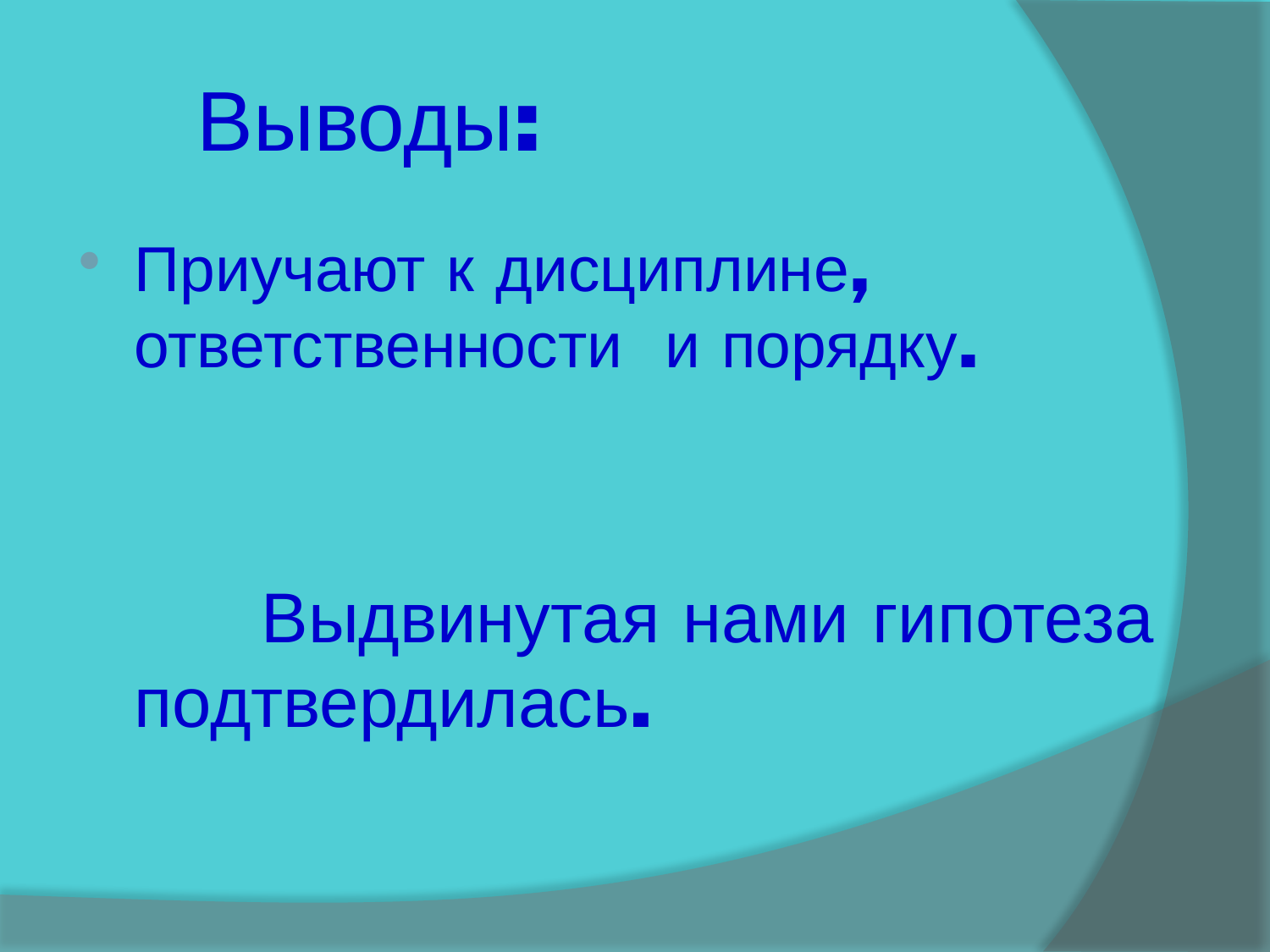

# Выводы:
Приучают к дисциплине, ответственности  и порядку.

		Выдвинутая нами гипотеза подтвердилась.